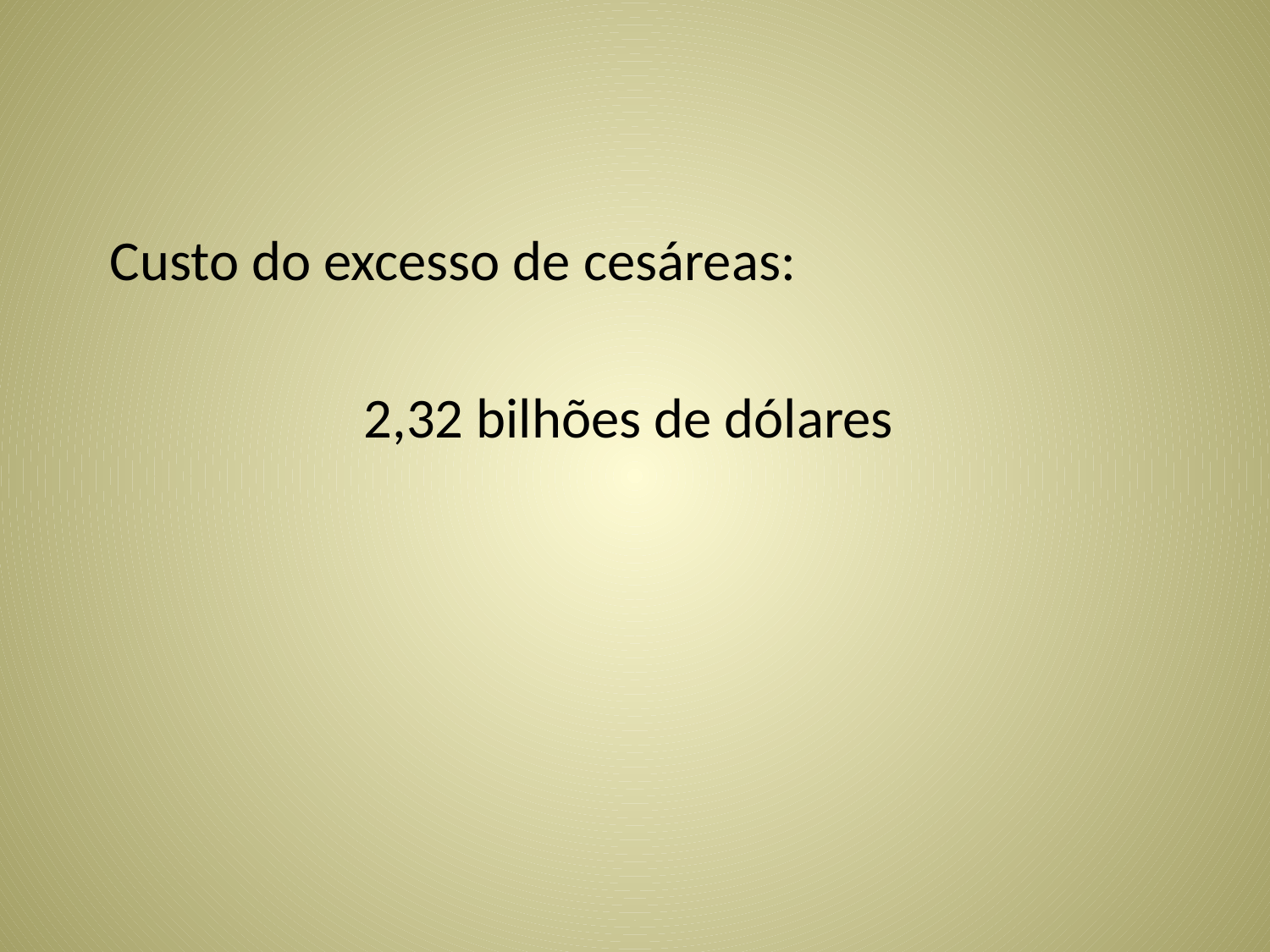

Custo do excesso de cesáreas:

			2,32 bilhões de dólares